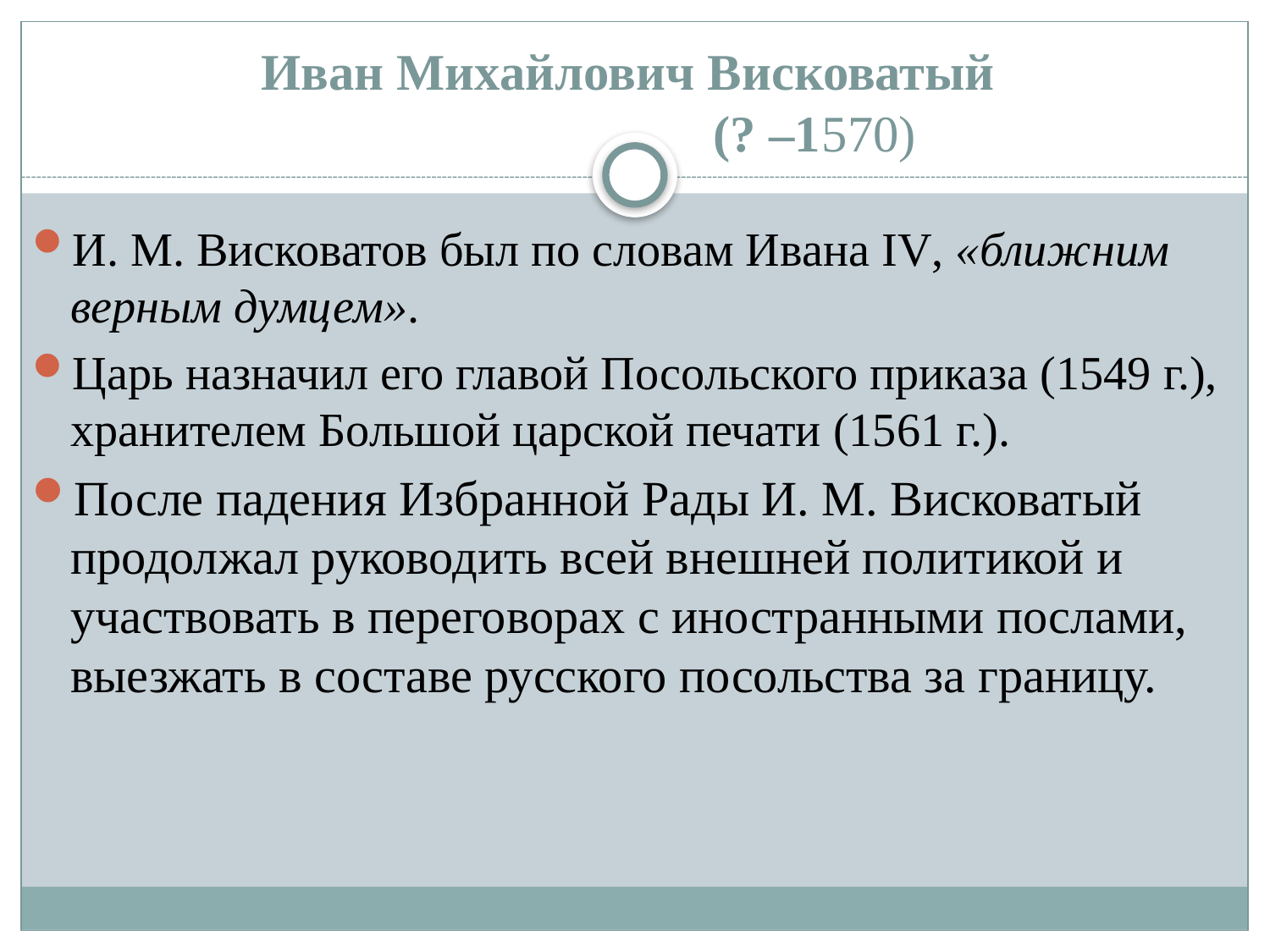

# Иван Михайлович Висковатый (? –1570)
И. М. Висковатов был по словам Ивана IV, «ближним верным думцем».
Царь назначил его главой Посольского приказа (1549 г.), хранителем Большой царской печати (1561 г.).
После падения Избранной Рады И. М. Висковатый продолжал руководить всей внешней политикой и участвовать в переговорах с иностранными послами, выезжать в составе русского посольства за границу.